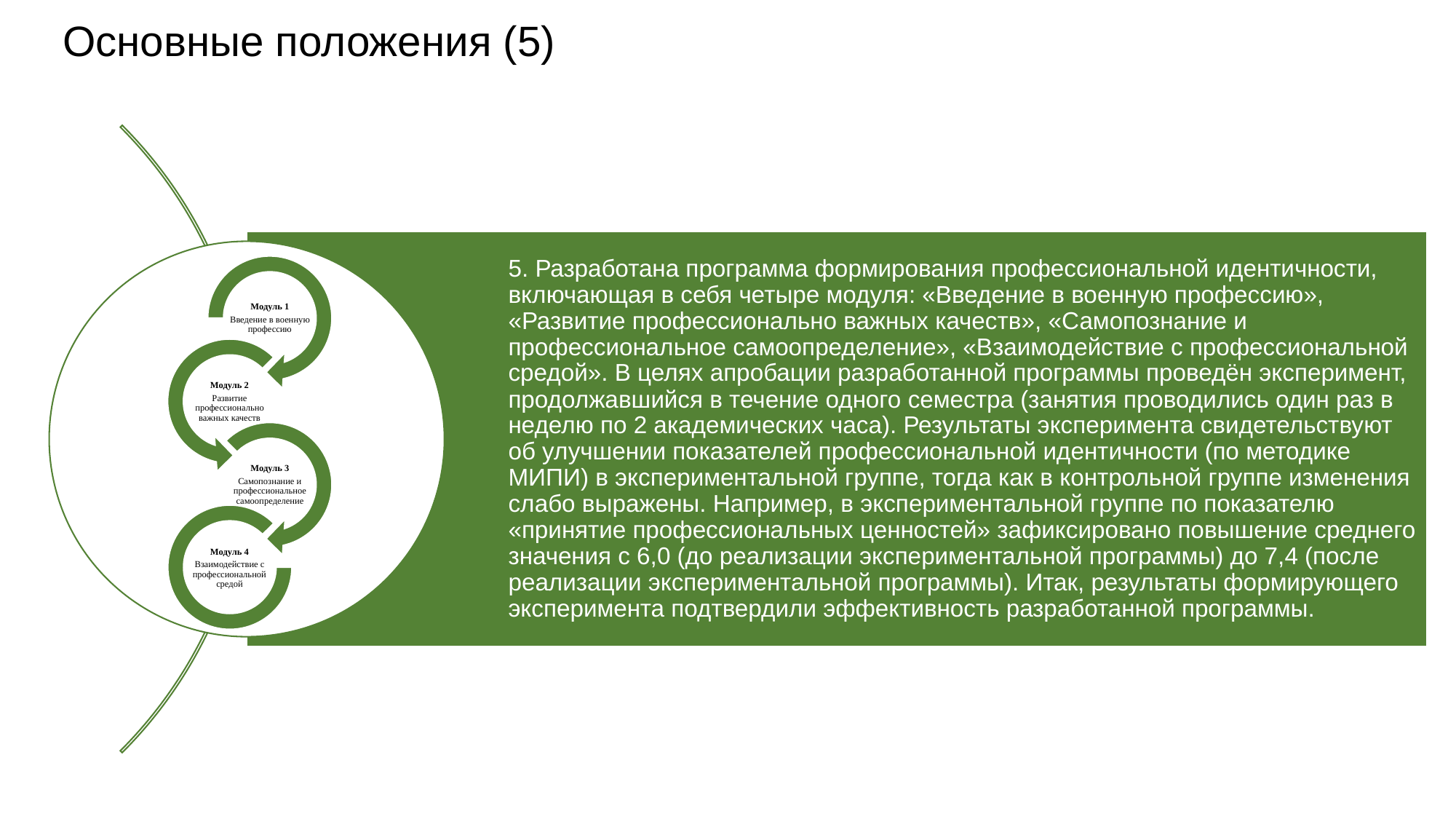

Основные положения (5)
5. Разработана программа формирования профессиональной идентичности, включающая в себя четыре модуля: «Введение в военную профессию», «Развитие профессионально важных качеств», «Самопознание и профессиональное самоопределение», «Взаимодействие с профессиональной средой». В целях апробации разработанной программы проведён эксперимент, продолжавшийся в течение одного семестра (занятия проводились один раз в неделю по 2 академических часа). Результаты эксперимента свидетельствуют об улучшении показателей профессиональной идентичности (по методике МИПИ) в экспериментальной группе, тогда как в контрольной группе изменения слабо выражены. Например, в экспериментальной группе по показателю «принятие профессиональных ценностей» зафиксировано повышение среднего значения с 6,0 (до реализации экспериментальной программы) до 7,4 (после реализации экспериментальной программы). Итак, результаты формирующего эксперимента подтвердили эффективность разработанной программы.
Модуль 1
Введение в военную профессию
Модуль 2
Развитие профессионально важных качеств
Модуль 3
Самопознание и профессиональное самоопределение
Модуль 4
Взаимодействие с профессиональной средой